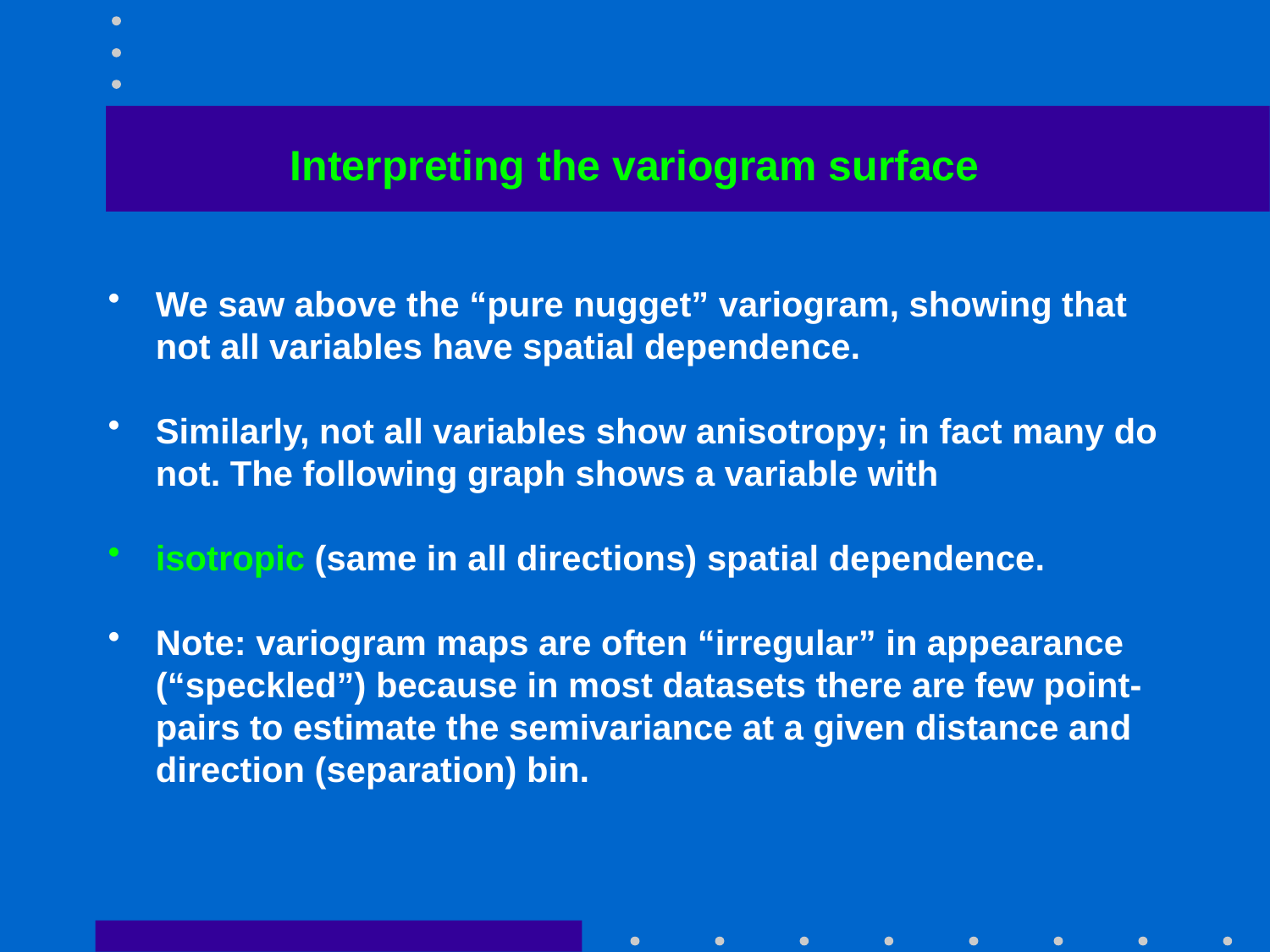

# Interpreting the variogram surface
We saw above the “pure nugget” variogram, showing that not all variables have spatial dependence.
Similarly, not all variables show anisotropy; in fact many do not. The following graph shows a variable with
isotropic (same in all directions) spatial dependence.
Note: variogram maps are often “irregular” in appearance (“speckled”) because in most datasets there are few point-pairs to estimate the semivariance at a given distance and direction (separation) bin.